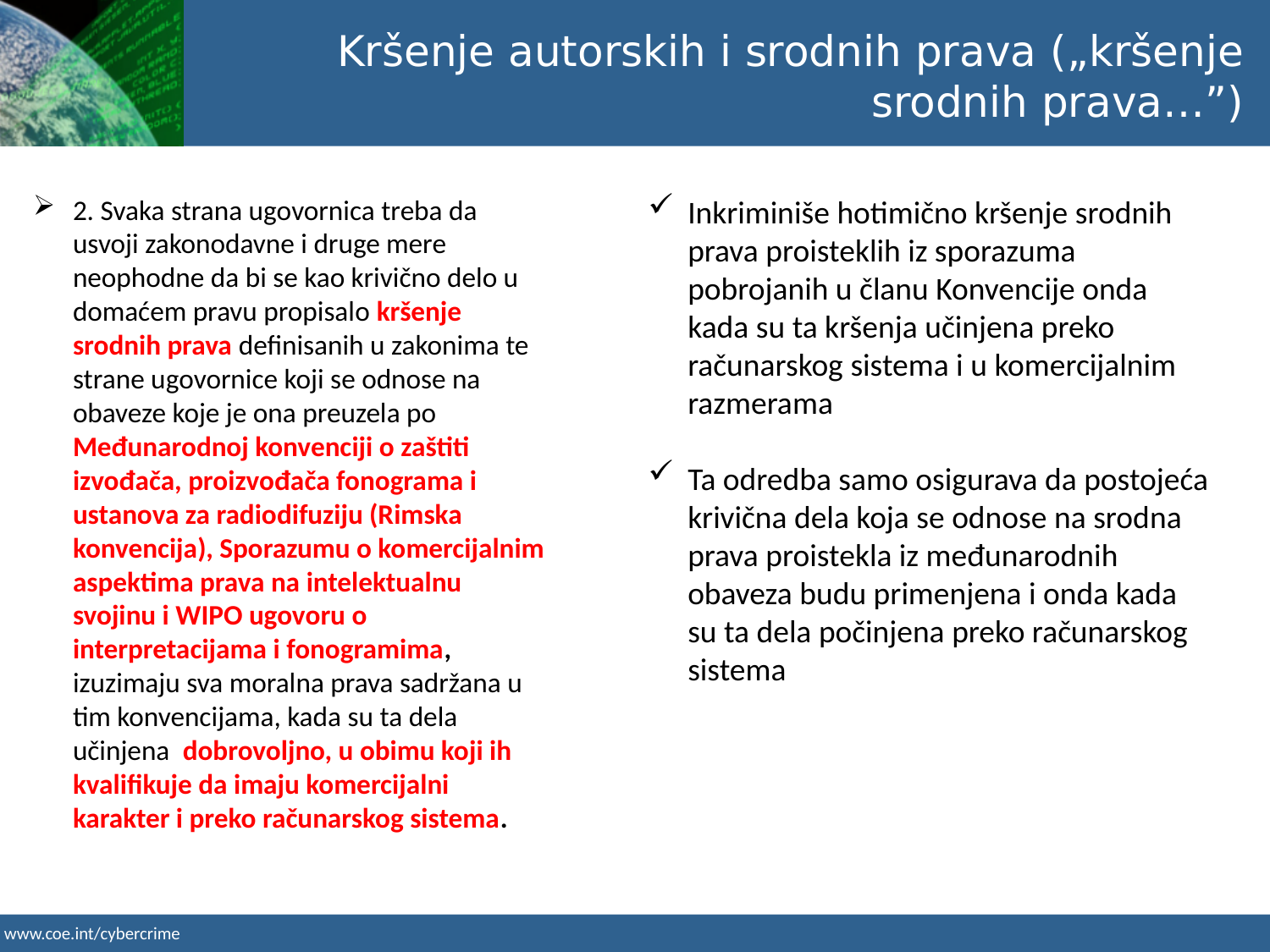

Kršenje autorskih i srodnih prava („kršenje srodnih prava…”)
2. Svaka strana ugovornica treba da usvoji zakonodavne i druge mere neophodne da bi se kao krivično delo u domaćem pravu propisalo kršenje srodnih prava definisanih u zakonima te strane ugovornice koji se odnose na obaveze koje je ona preuzela po Međunarodnoj konvenciji o zaštiti izvođača, proizvođača fonograma i ustanova za radiodifuziju (Rimska konvencija), Sporazumu o komercijalnim aspektima prava na intelektualnu svojinu i WIPO ugovoru o interpretacijama i fonogramima, izuzimaju sva moralna prava sadržana u tim konvencijama, kada su ta dela učinjena  dobrovoljno, u obimu koji ih kvalifikuje da imaju komercijalni karakter i preko računarskog sistema.
Inkriminiše hotimično kršenje srodnih prava proisteklih iz sporazuma pobrojanih u članu Konvencije onda kada su ta kršenja učinjena preko računarskog sistema i u komercijalnim razmerama

Ta odredba samo osigurava da postojeća krivična dela koja se odnose na srodna prava proistekla iz međunarodnih obaveza budu primenjena i onda kada su ta dela počinjena preko računarskog sistema